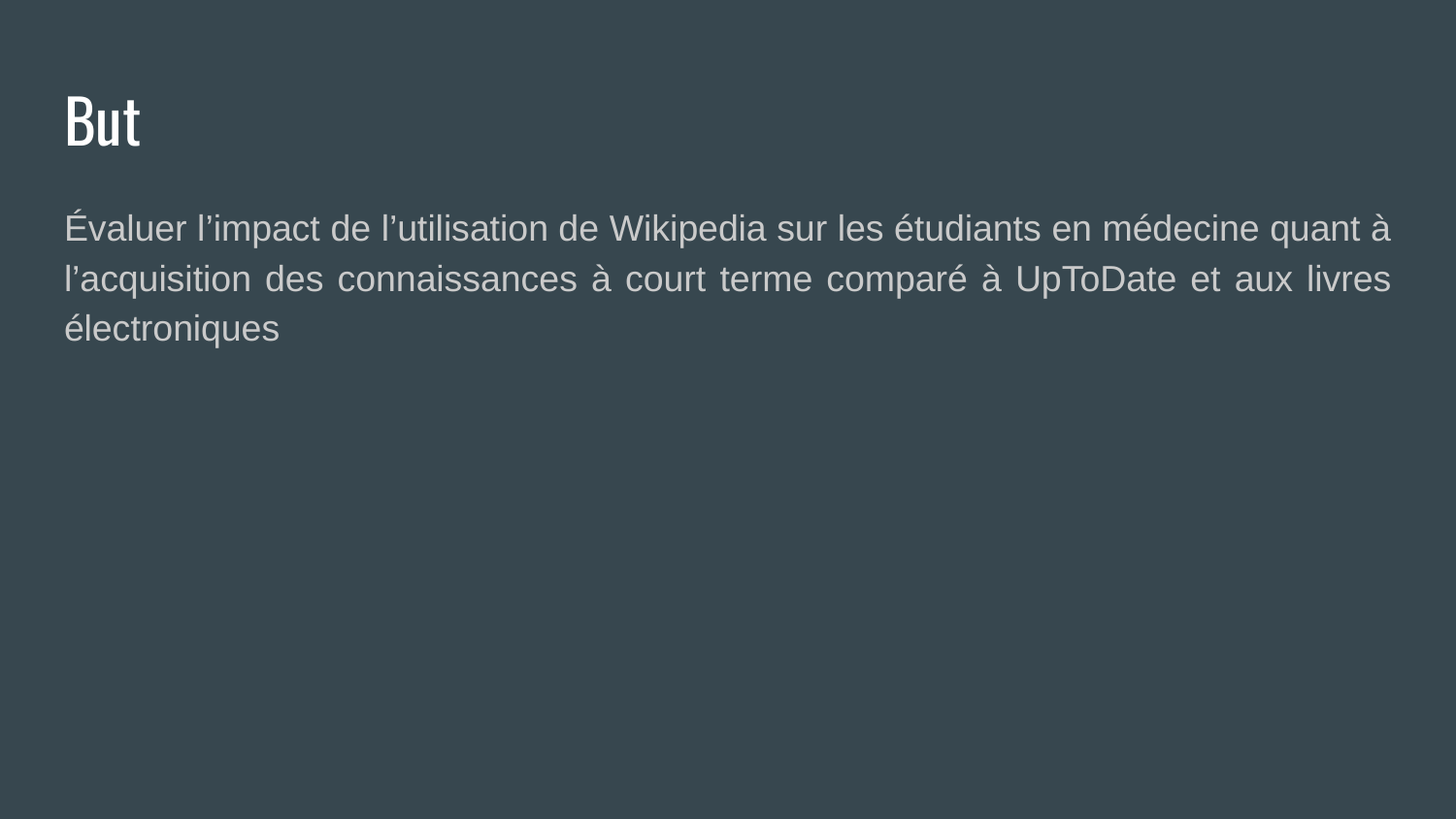

# But
Évaluer l’impact de l’utilisation de Wikipedia sur les étudiants en médecine quant à l’acquisition des connaissances à court terme comparé à UpToDate et aux livres électroniques